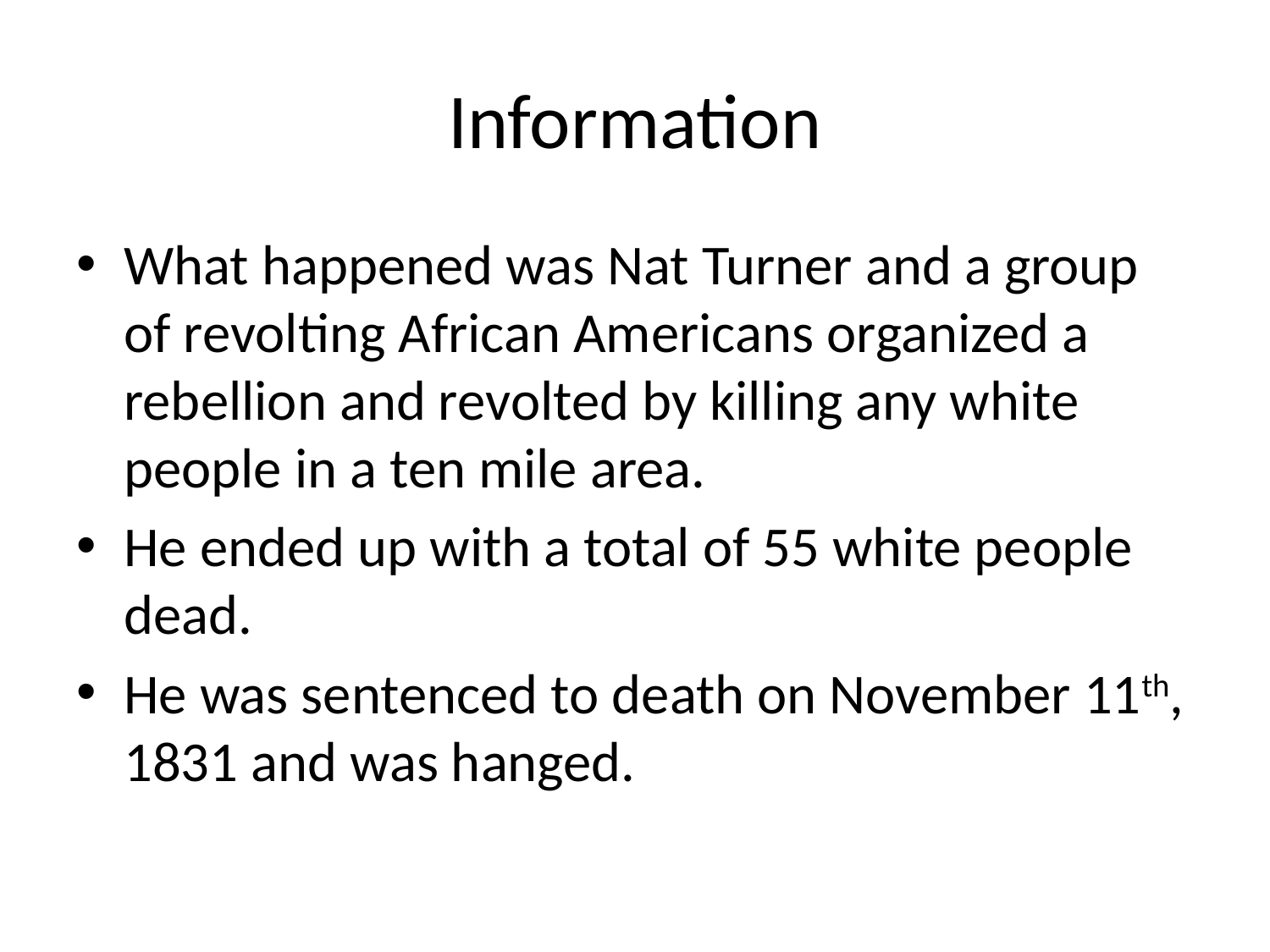

# Information
What happened was Nat Turner and a group of revolting African Americans organized a rebellion and revolted by killing any white people in a ten mile area.
He ended up with a total of 55 white people dead.
He was sentenced to death on November 11th, 1831 and was hanged.